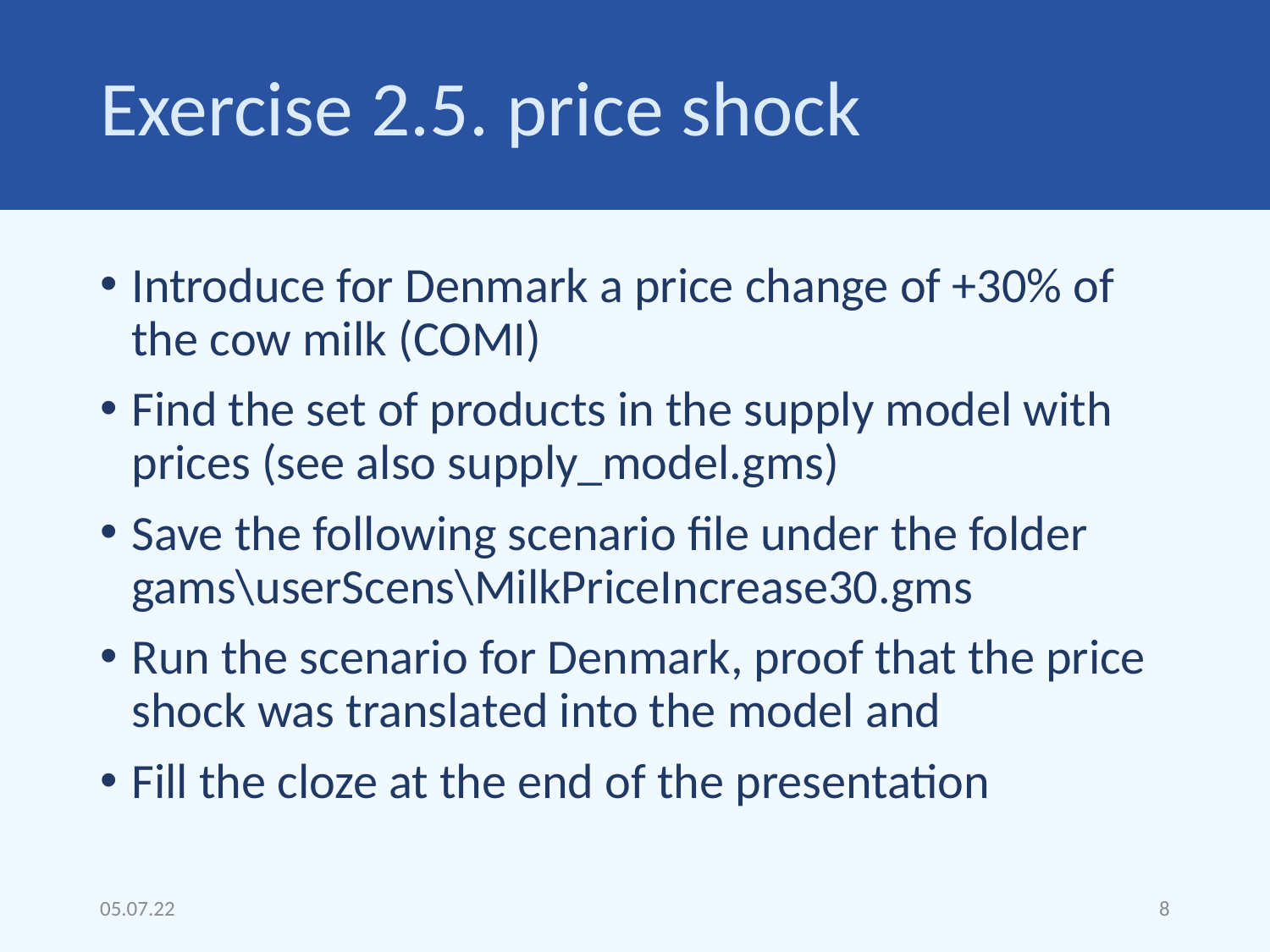

# Exercise 2.5. price shock
Introduce for Denmark a price change of +30% of the cow milk (COMI)
Find the set of products in the supply model with prices (see also supply_model.gms)
Save the following scenario file under the folder gams\userScens\MilkPriceIncrease30.gms
Run the scenario for Denmark, proof that the price shock was translated into the model and
Fill the cloze at the end of the presentation

05.07.22

8